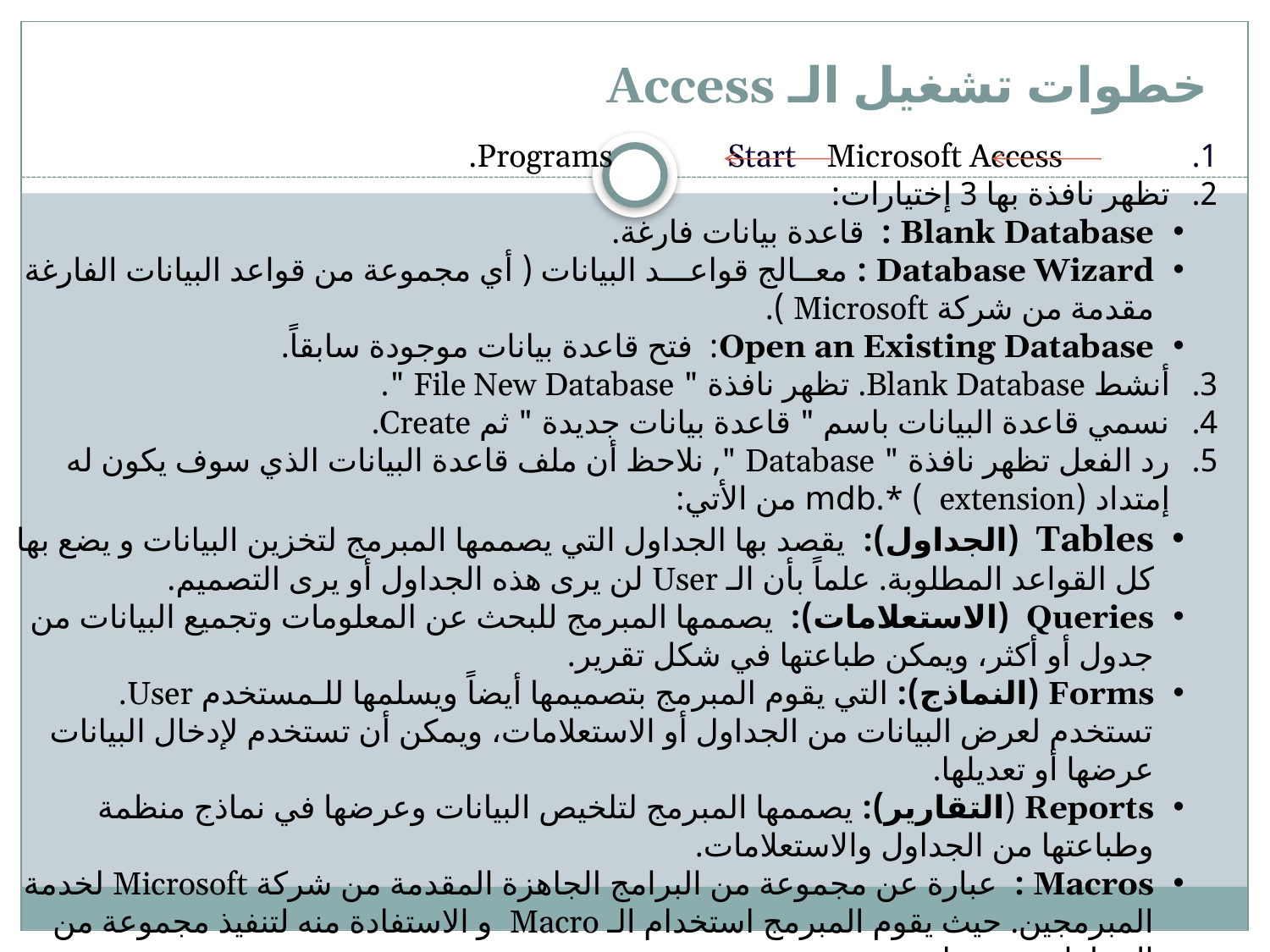

# خطوات تشغيل الـ Access
             Programs               Start    Microsoft Access.
تظهر نافذة بها 3 إختيارات:
Blank Database :  قاعدة بيانات فارغة.
Database Wizard : معــالج قواعـــد البيانات ( أي مجموعة من قواعد البيانات الفارغة مقدمة من شركة Microsoft ).
Open an Existing Database:  فتح قاعدة بيانات موجودة سابقاً.
أنشط Blank Database. تظهر نافذة " File New Database ".
نسمي قاعدة البيانات باسم " قاعدة بيانات جديدة " ثم Create.
رد الفعل تظهر نافذة " Database ", نلاحظ أن ملف قاعدة البيانات الذي سوف يكون له إمتداد (extension  ) *.mdb من الأتي:
Tables  (الجداول):  يقصد بها الجداول التي يصممها المبرمج لتخزين البيانات و يضع بها كل القواعد المطلوبة. علماً بأن الـ User لن يرى هذه الجداول أو يرى التصميم.
Queries  (الاستعلامات):  يصممها المبرمج للبحث عن المعلومات وتجميع البيانات من جدول أو أكثر، ويمكن طباعتها في شكل تقرير.
Forms (النماذج): التي يقوم المبرمج بتصميمها أيضاً ويسلمها للـمستخدم User. تستخدم لعرض البيانات من الجداول أو الاستعلامات، ويمكن أن تستخدم لإدخال البيانات عرضها أو تعديلها.
Reports (التقارير): يصممها المبرمج لتلخيص البيانات وعرضها في نماذج منظمة وطباعتها من الجداول والاستعلامات.
Macros :  عبارة عن مجموعة من البرامج الجاهزة المقدمة من شركة Microsoft لخدمة المبرمجين. حيث يقوم المبرمج استخدام الـ Macro  و الاستفادة منه لتنفيذ مجموعة من الخطوات مرة واحدة.